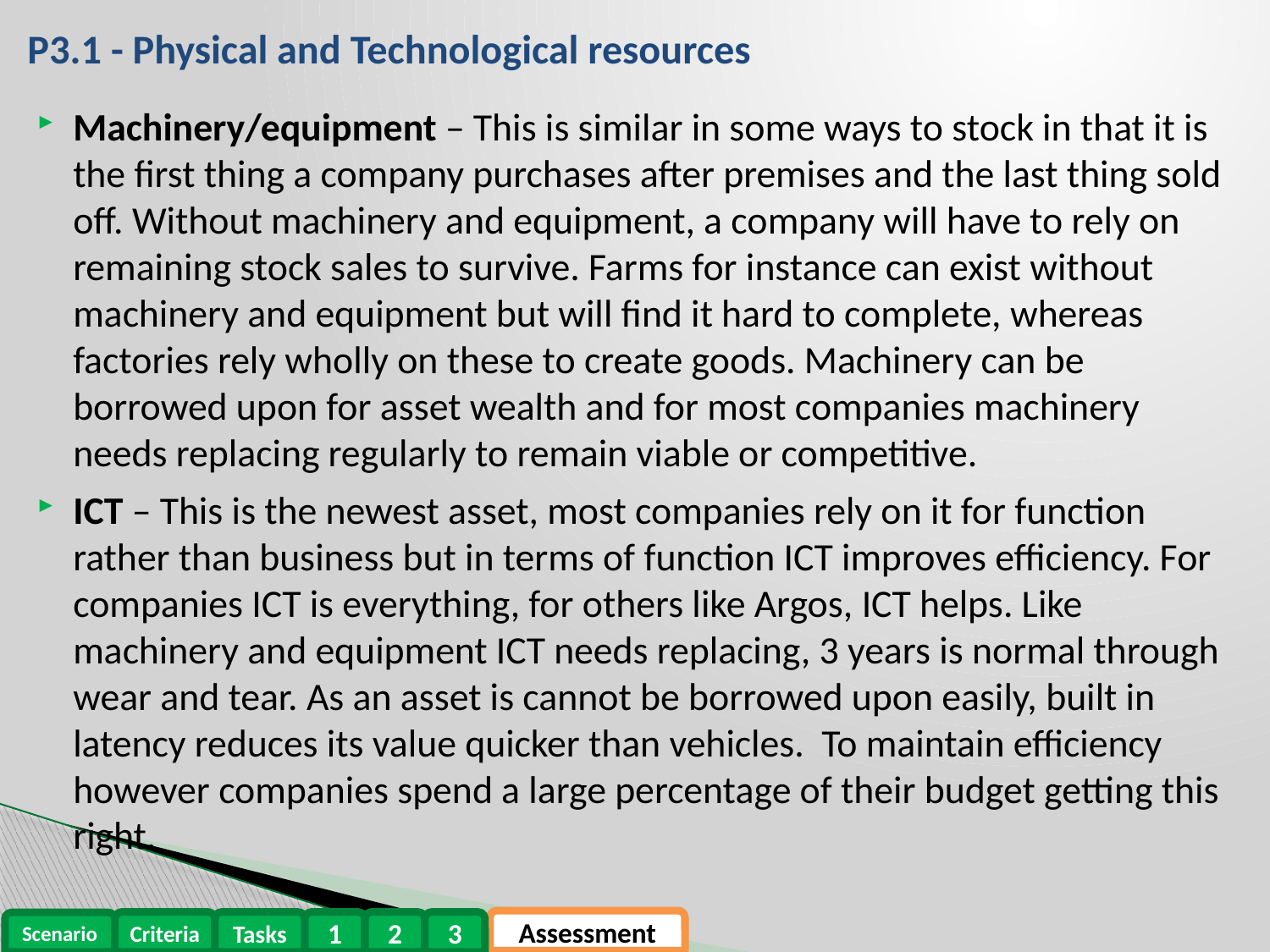

# P3.1 - Physical and Technological resources
Machinery/equipment – This is similar in some ways to stock in that it is the first thing a company purchases after premises and the last thing sold off. Without machinery and equipment, a company will have to rely on remaining stock sales to survive. Farms for instance can exist without machinery and equipment but will find it hard to complete, whereas factories rely wholly on these to create goods. Machinery can be borrowed upon for asset wealth and for most companies machinery needs replacing regularly to remain viable or competitive.
ICT – This is the newest asset, most companies rely on it for function rather than business but in terms of function ICT improves efficiency. For companies ICT is everything, for others like Argos, ICT helps. Like machinery and equipment ICT needs replacing, 3 years is normal through wear and tear. As an asset is cannot be borrowed upon easily, built in latency reduces its value quicker than vehicles.  To maintain efficiency however companies spend a large percentage of their budget getting this right.